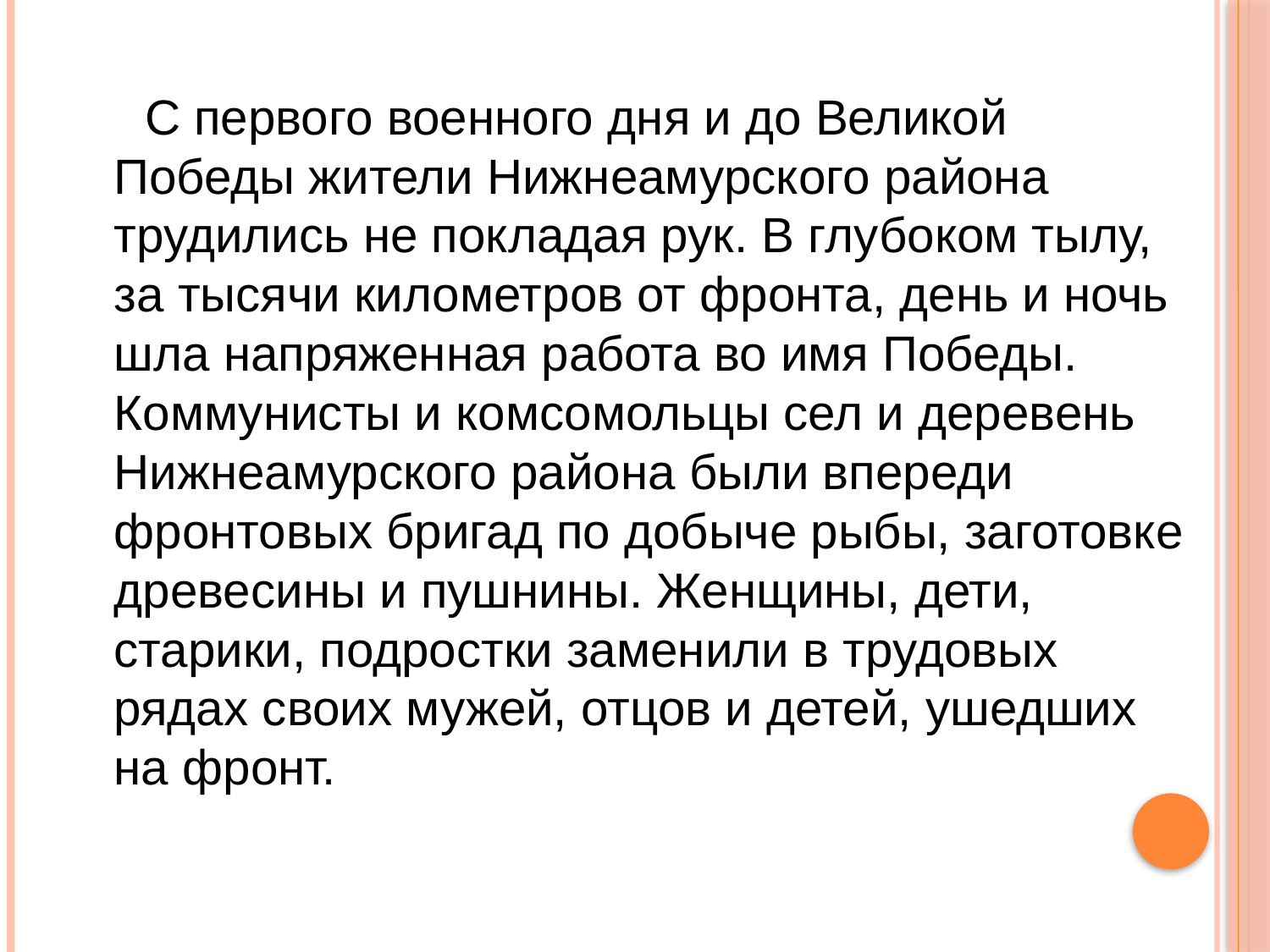

С первого военного дня и до Великой Победы жители Нижнеамурского района трудились не покладая рук. В глубоком тылу, за тысячи километров от фронта, день и ночь шла напряженная работа во имя Победы. Коммунисты и комсомольцы сел и деревень Нижнеамурского района были впереди фронтовых бригад по добыче рыбы, заготовке древесины и пушнины. Женщины, дети, старики, подростки заменили в трудовых рядах своих мужей, отцов и детей, ушедших на фронт.